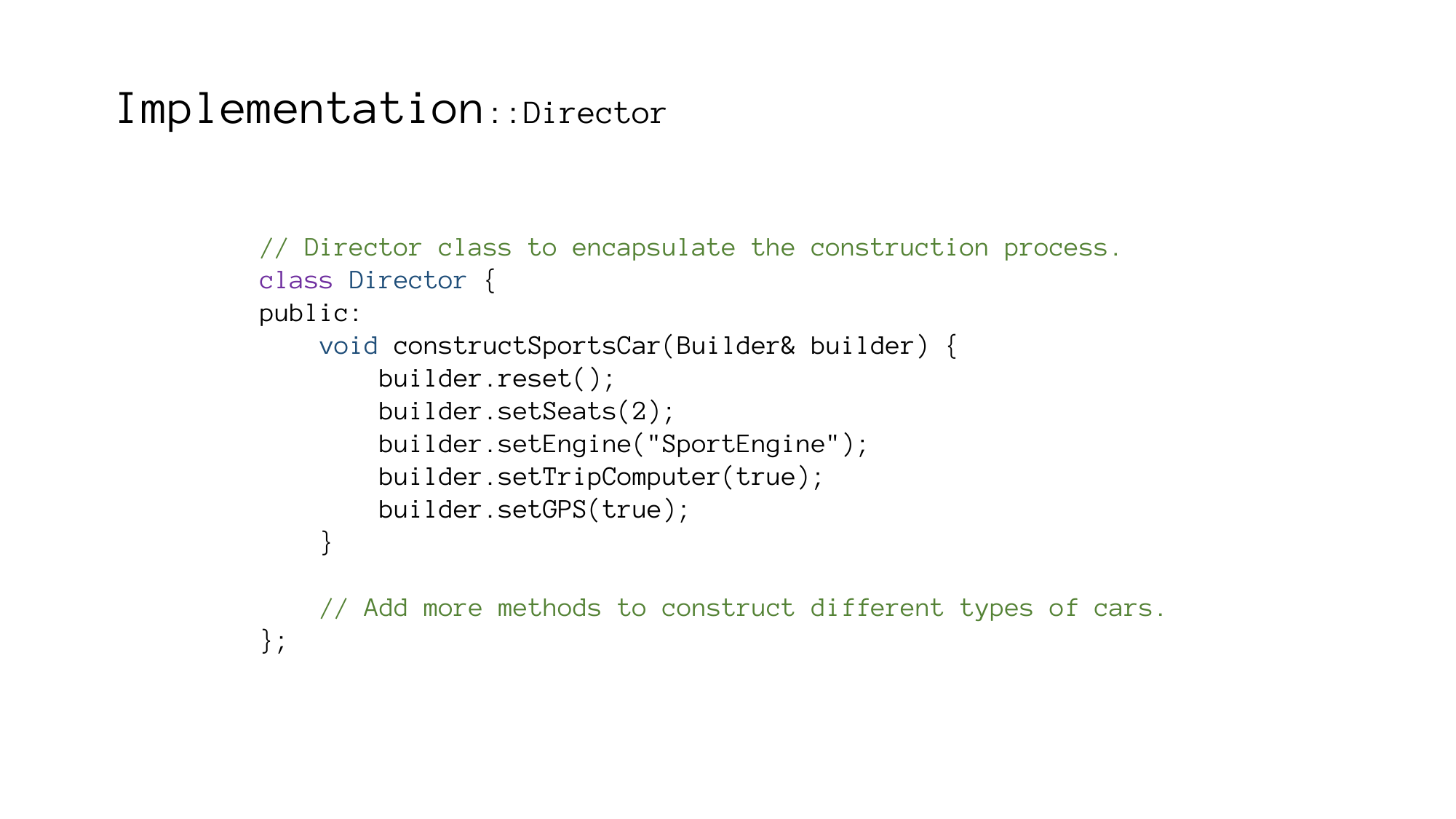

Implementation::Director
// Director class to encapsulate the construction process.
class Director {
public:
    void constructSportsCar(Builder& builder) {
        builder.reset();
        builder.setSeats(2);
        builder.setEngine("SportEngine");
        builder.setTripComputer(true);
        builder.setGPS(true);
    }

    // Add more methods to construct different types of cars.
};